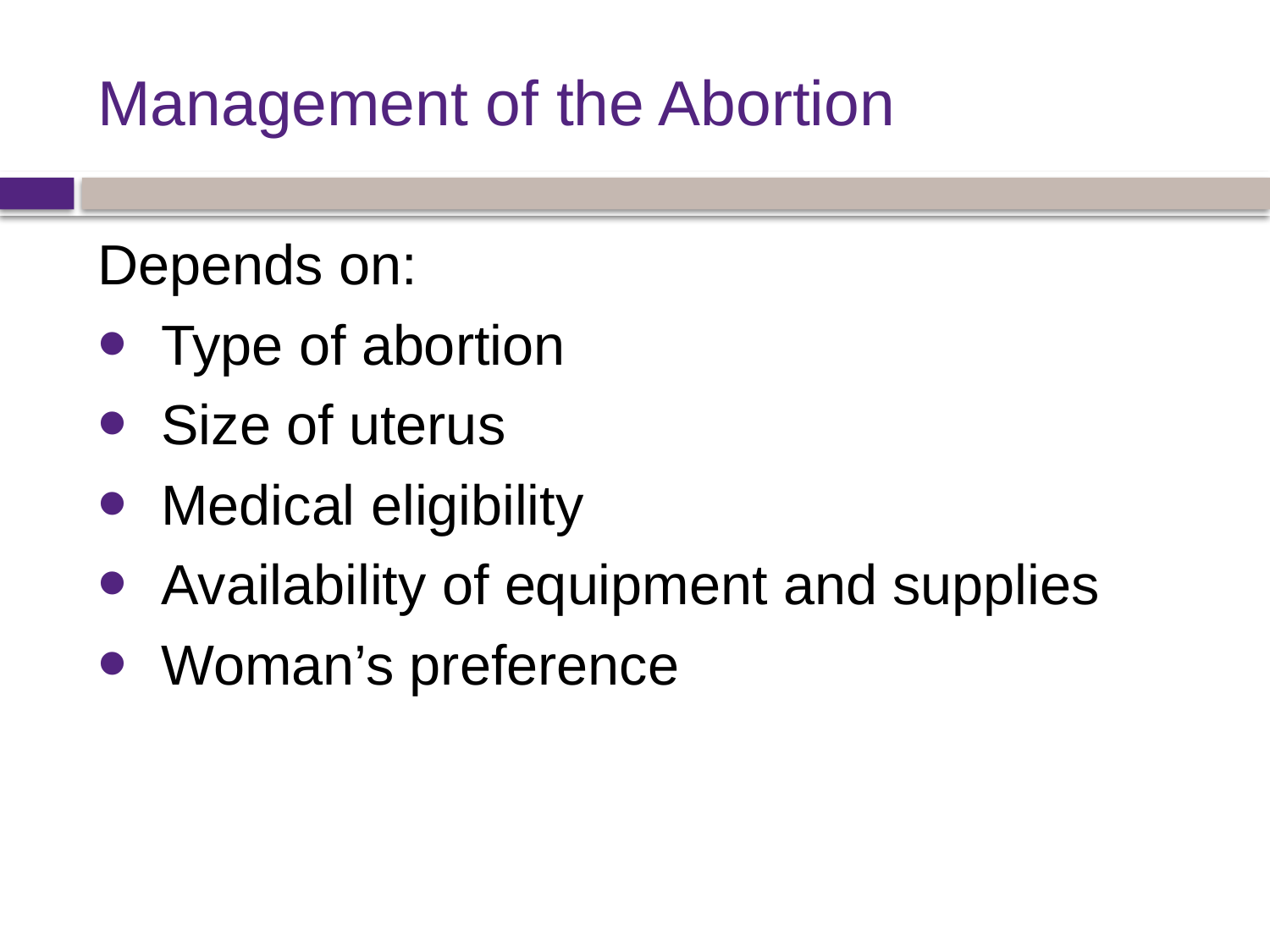

# Management of the Abortion
Depends on:
Type of abortion
Size of uterus
Medical eligibility
Availability of equipment and supplies
Woman’s preference